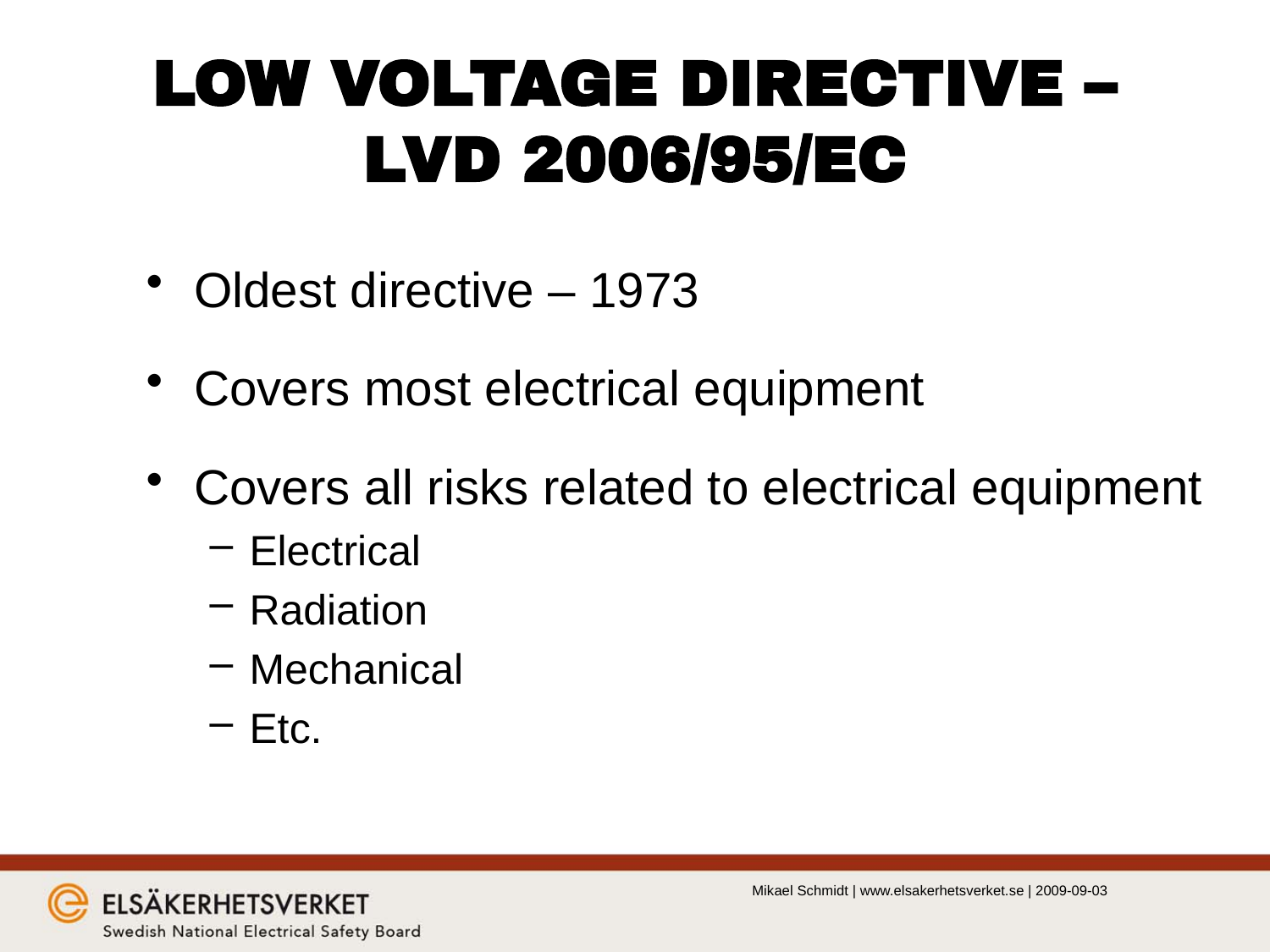

# LOW VOLTAGE DIRECTIVE – LVD 2006/95/EC
Oldest directive – 1973
Covers most electrical equipment
Covers all risks related to electrical equipment
Electrical
Radiation
Mechanical
Etc.

Mikael Schmidt | www.elsakerhetsverket.se | 2009-09-03